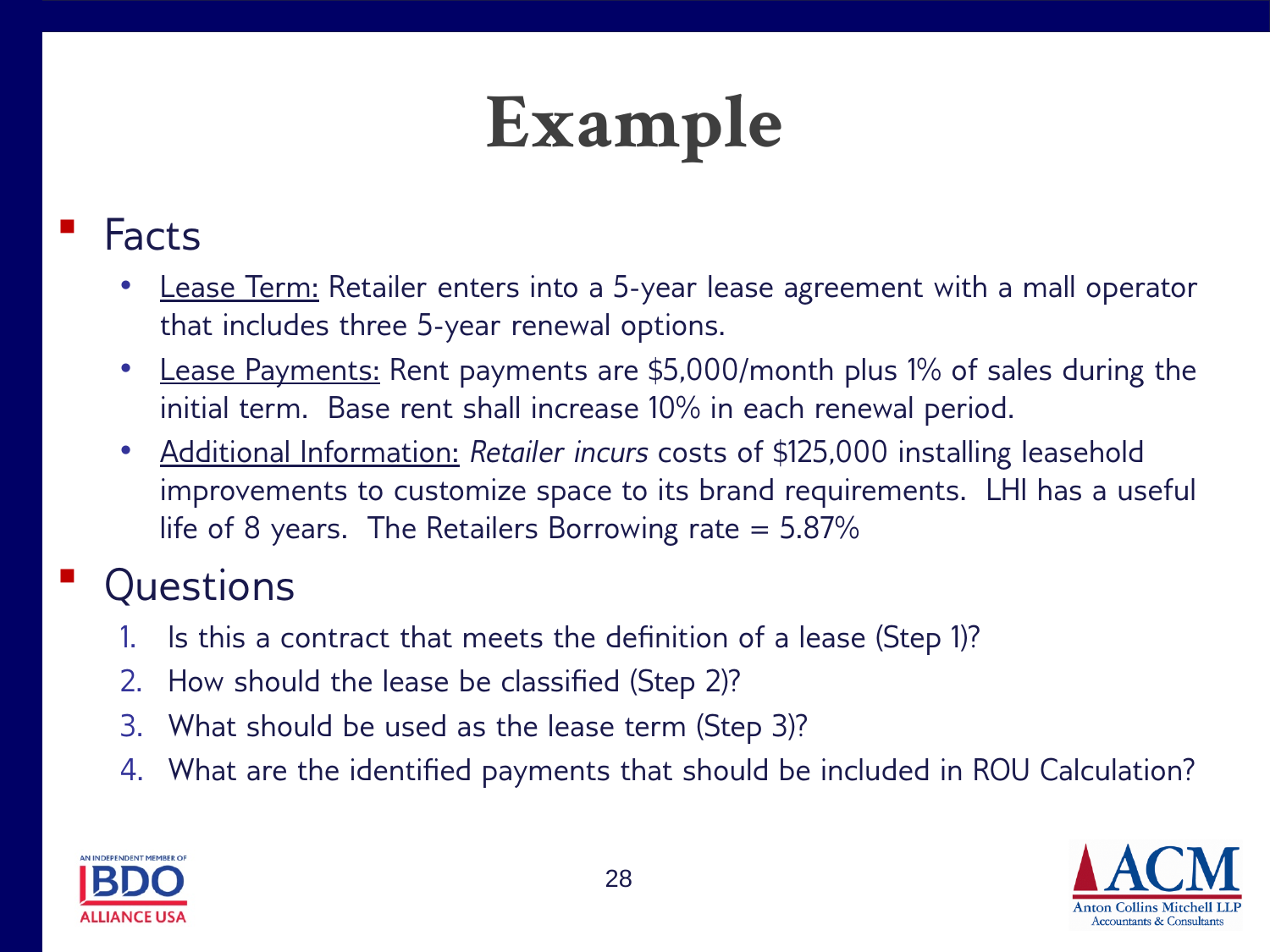

Example
Facts
Lease Term: Retailer enters into a 5-year lease agreement with a mall operator that includes three 5-year renewal options.
Lease Payments: Rent payments are $5,000/month plus 1% of sales during the initial term.  Base rent shall increase 10% in each renewal period.
Additional Information: Retailer incurs costs of $125,000 installing leasehold improvements to customize space to its brand requirements.  LHI has a useful life of 8 years.  The Retailers Borrowing rate = 5.87%
Questions
Is this a contract that meets the definition of a lease (Step 1)?
How should the lease be classified (Step 2)?
What should be used as the lease term (Step 3)?
What are the identified payments that should be included in ROU Calculation?

28